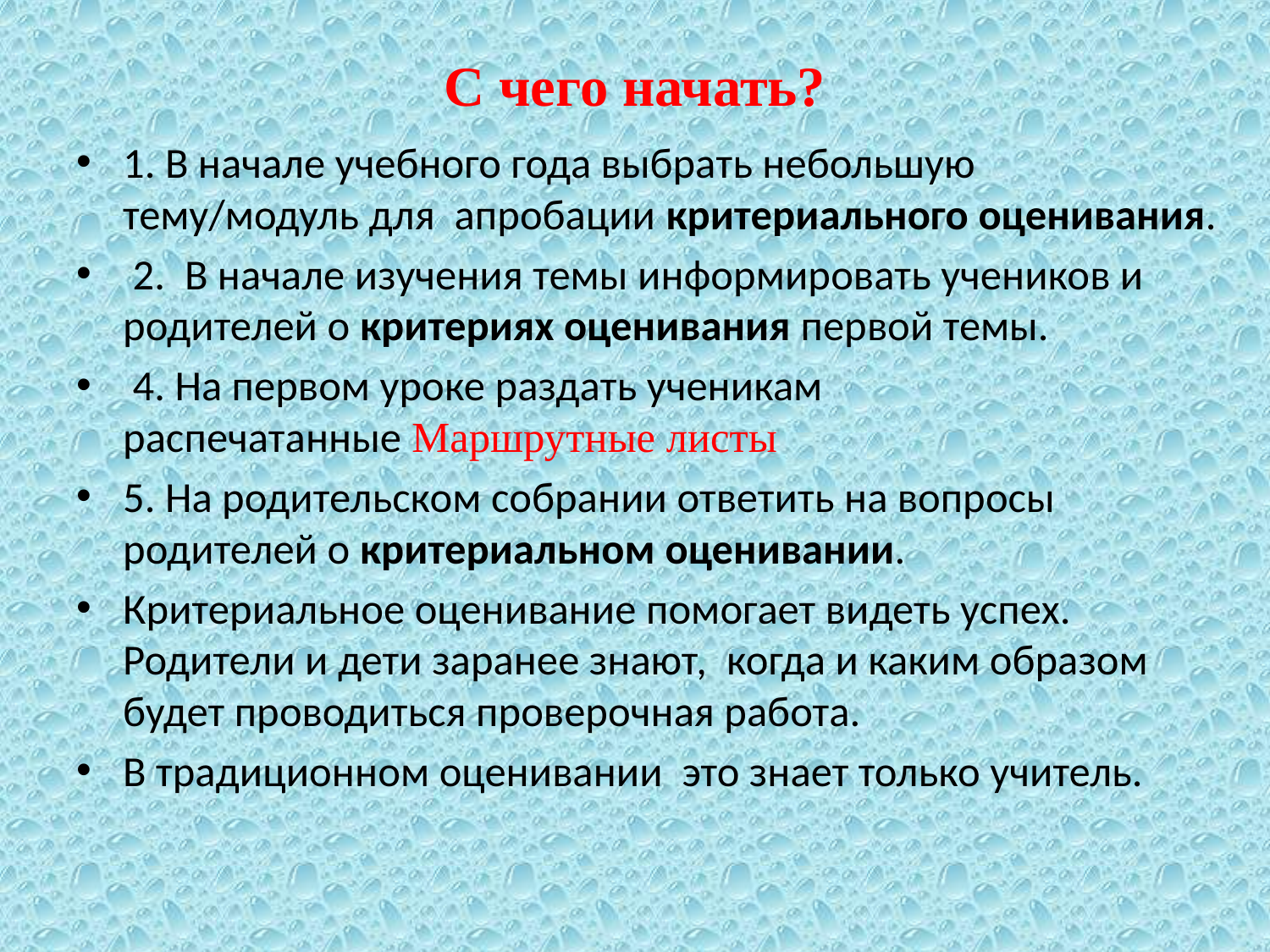

# С чего начать?
1. В начале учебного года выбрать небольшую тему/модуль для  апробации критериального оценивания.
 2.  В начале изучения темы информировать учеников и родителей о критериях оценивания первой темы.
 4. На первом уроке раздать ученикам распечатанные Маршрутные листы
5. На родительском собрании ответить на вопросы родителей о критериальном оценивании.
Критериальное оценивание помогает видеть успех.  Родители и дети заранее знают,  когда и каким образом будет проводиться проверочная работа.
В традиционном оценивании  это знает только учитель.